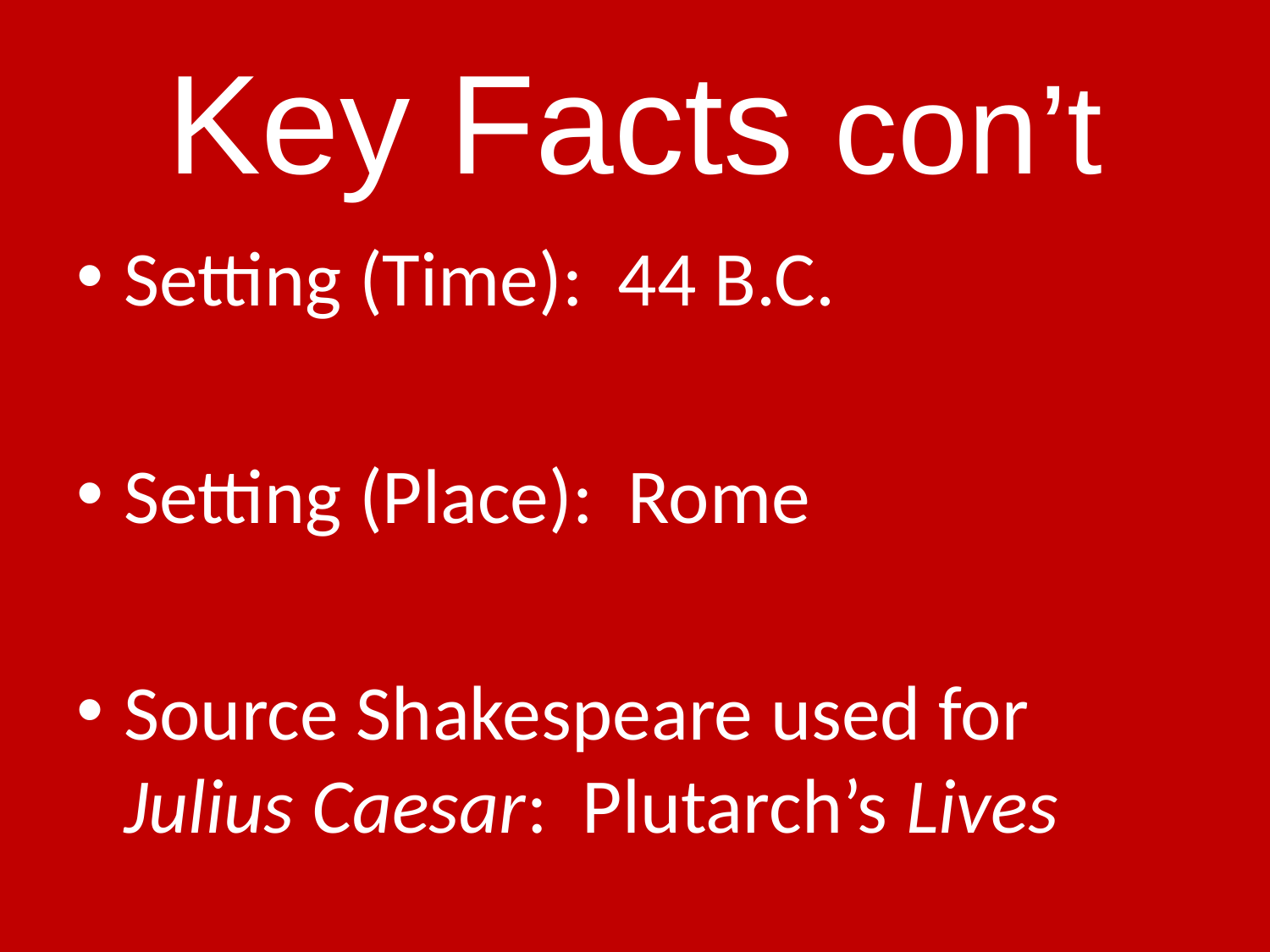

# Key Facts con’t
Setting (Time):  44 B.C.

Setting (Place):  Rome

Source Shakespeare used for Julius Caesar:  Plutarch’s Lives